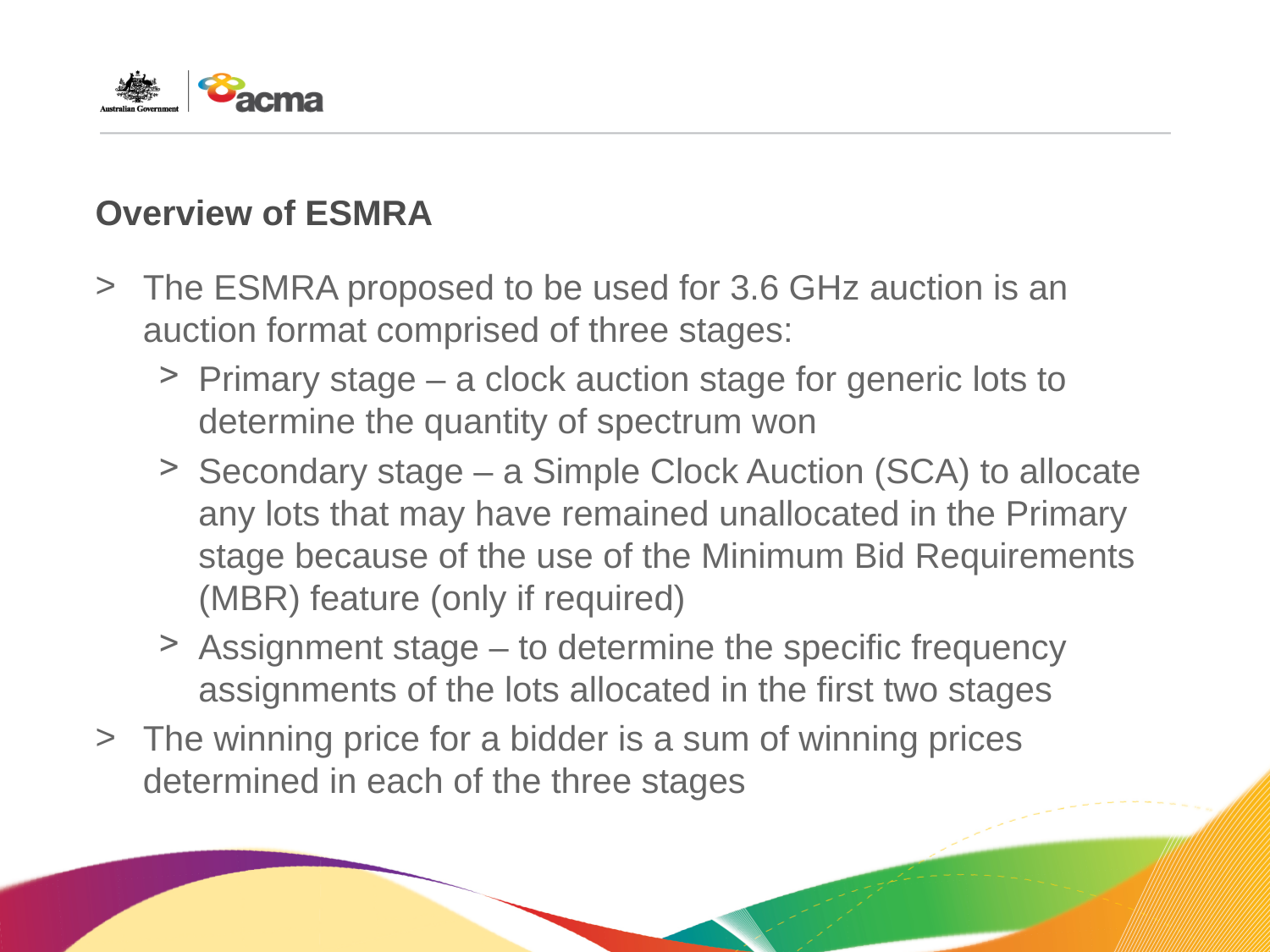

# Overview of ESMRA
The ESMRA proposed to be used for 3.6 GHz auction is an auction format comprised of three stages:
Primary stage – a clock auction stage for generic lots to determine the quantity of spectrum won
Secondary stage – a Simple Clock Auction (SCA) to allocate any lots that may have remained unallocated in the Primary stage because of the use of the Minimum Bid Requirements (MBR) feature (only if required)
Assignment stage – to determine the specific frequency assignments of the lots allocated in the first two stages
The winning price for a bidder is a sum of winning prices determined in each of the three stages